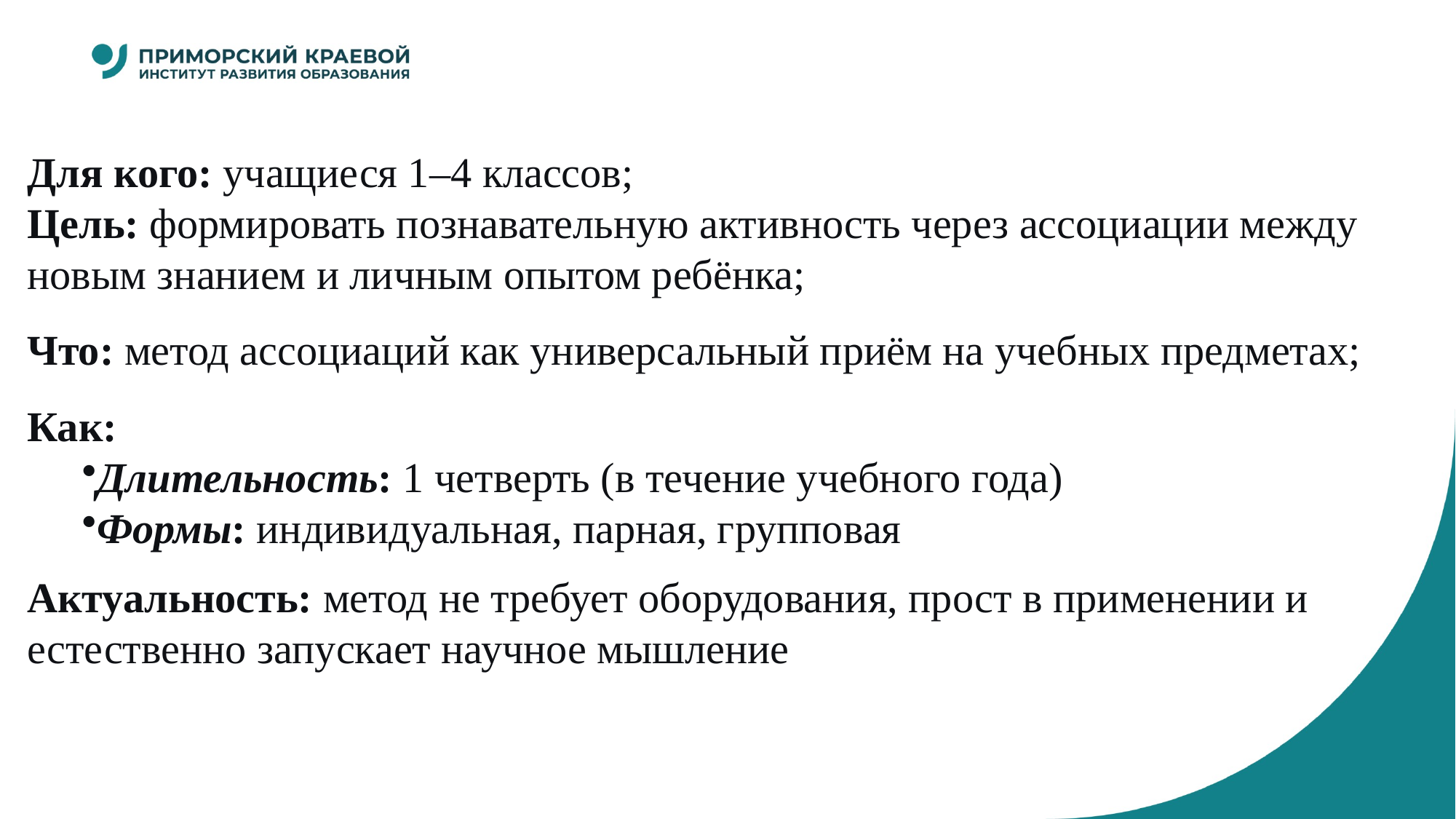

Для кого: учащиеся 1–4 классов;
Цель: формировать познавательную активность через ассоциации между новым знанием и личным опытом ребёнка;
Что: метод ассоциаций как универсальный приём на учебных предметах;
Как:
Длительность: 1 четверть (в течение учебного года)
Формы: индивидуальная, парная, групповая

Актуальность: метод не требует оборудования, прост в применении и естественно запускает научное мышление